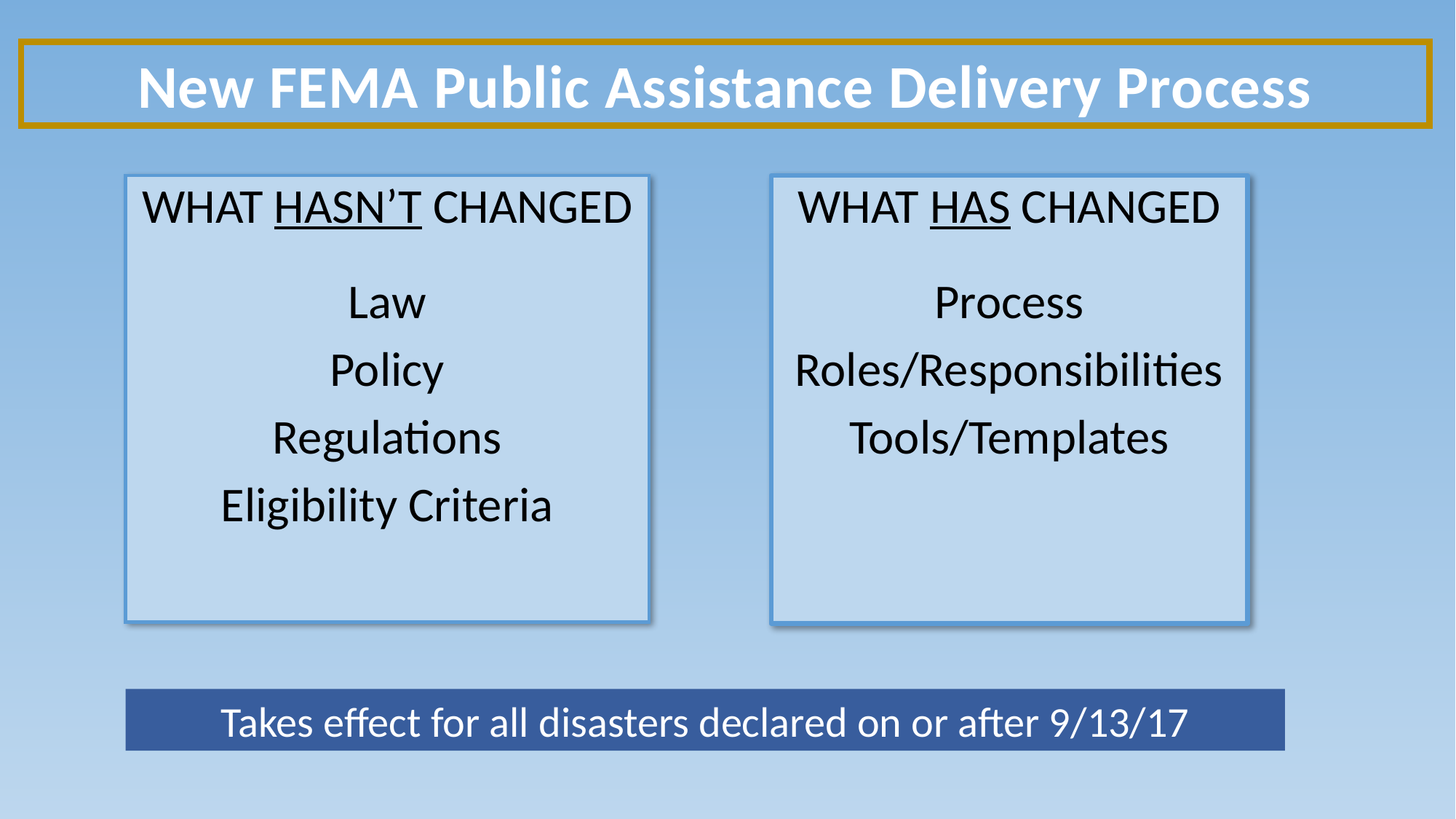

New FEMA Public Assistance Delivery Process
WHAT HAS CHANGED

Process
Roles/Responsibilities
Tools/Templates
WHAT HASN’T CHANGED

Law
Policy
Regulations
Eligibility Criteria
Takes effect for all disasters declared on or after 9/13/17